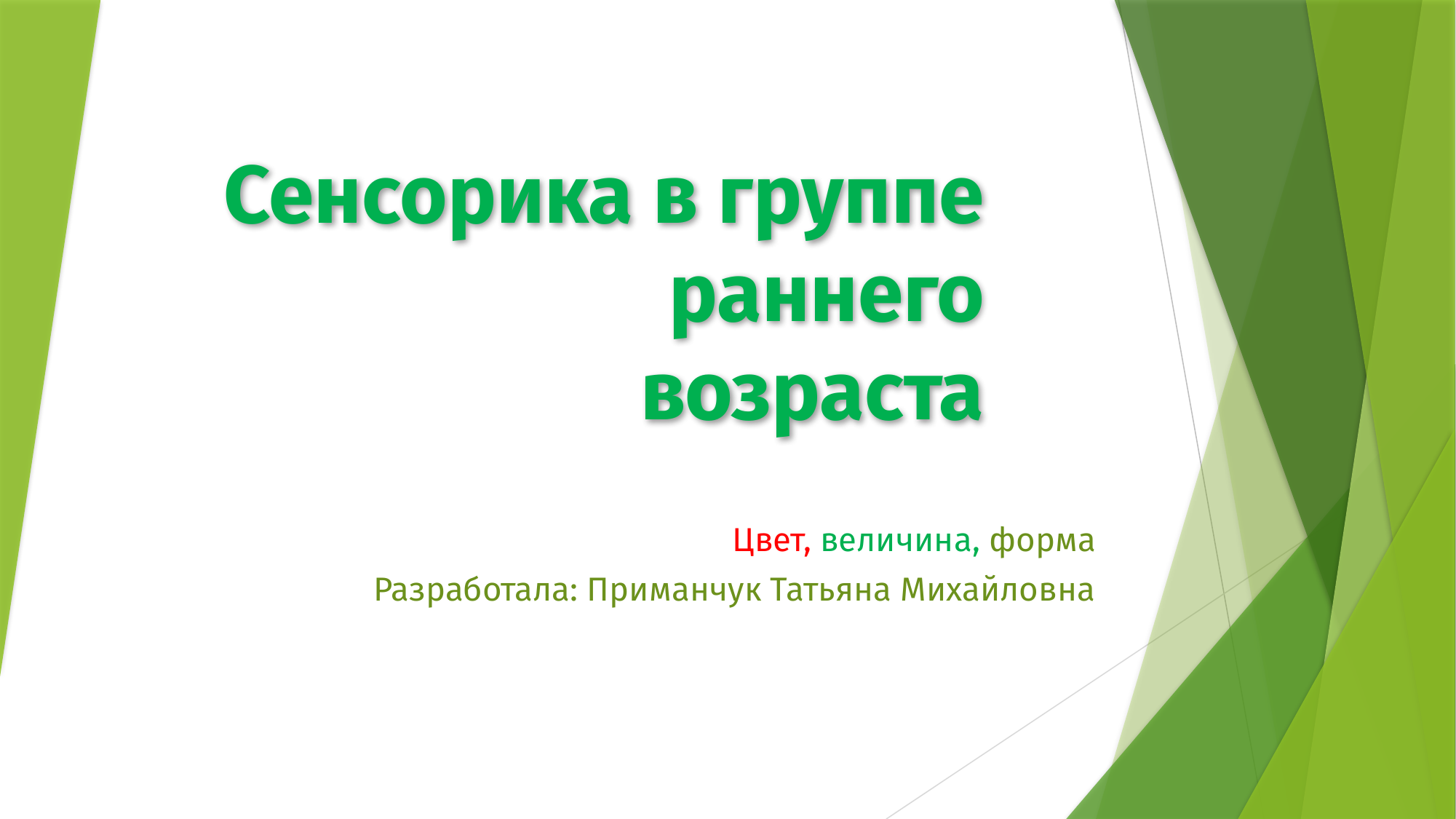

# Сенсорика в группе раннего возраста

Цвет, величина, форма
Разработала: Приманчук Татьяна Михайловна